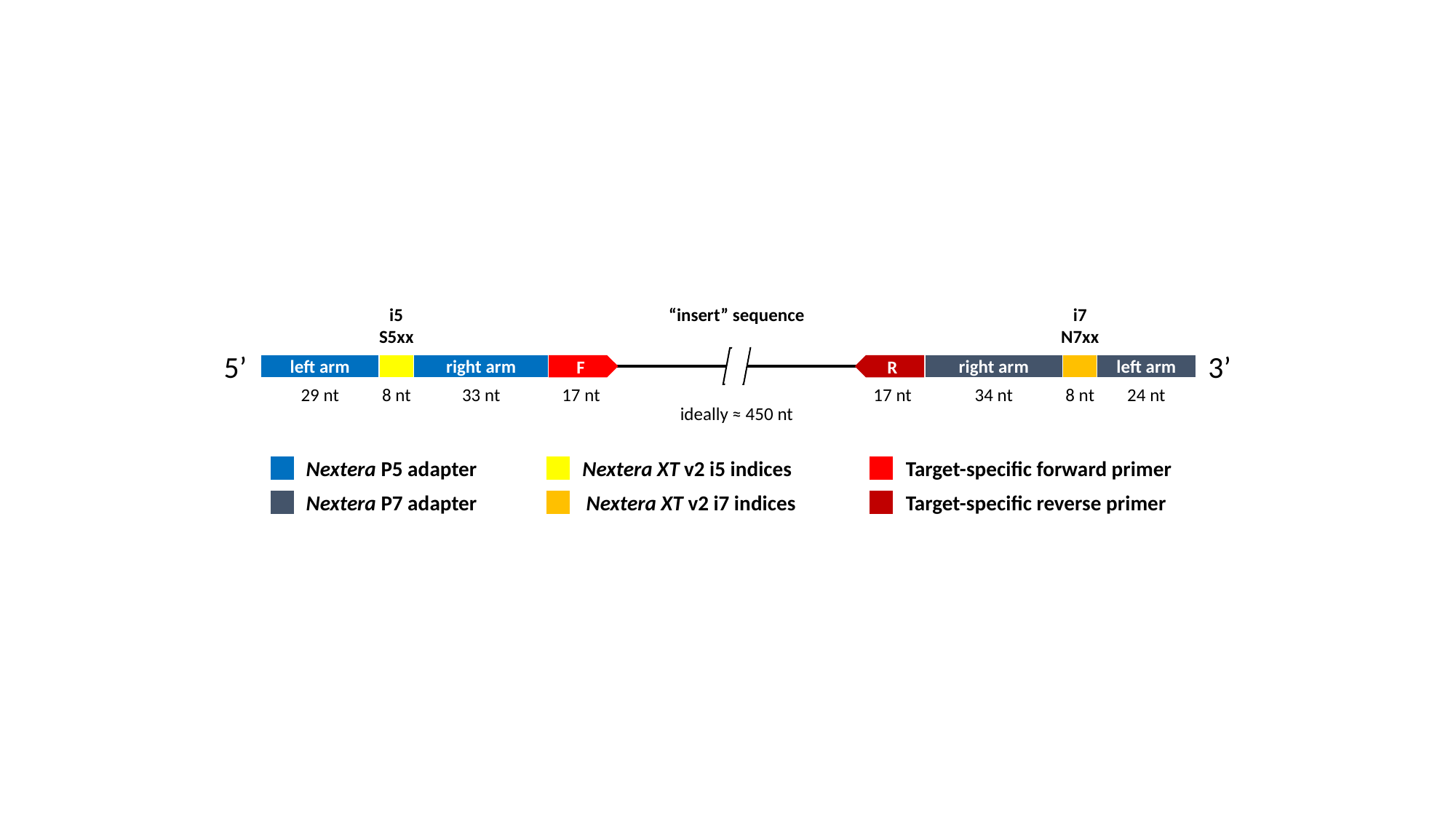

i5
S5xx
“insert” sequence
i7
N7xx
5’
3’

left arm

right arm
F
R
right arm

left arm
29 nt
8 nt
33 nt
17 nt
17 nt
34 nt
8 nt
24 nt
ideally ≈ 450 nt
Nextera P5 adapter

Nextera P7 adapter

Nextera XT v2 i5 indices

Nextera XT v2 i7 indices

Target-specific forward primer

Target-specific reverse primer